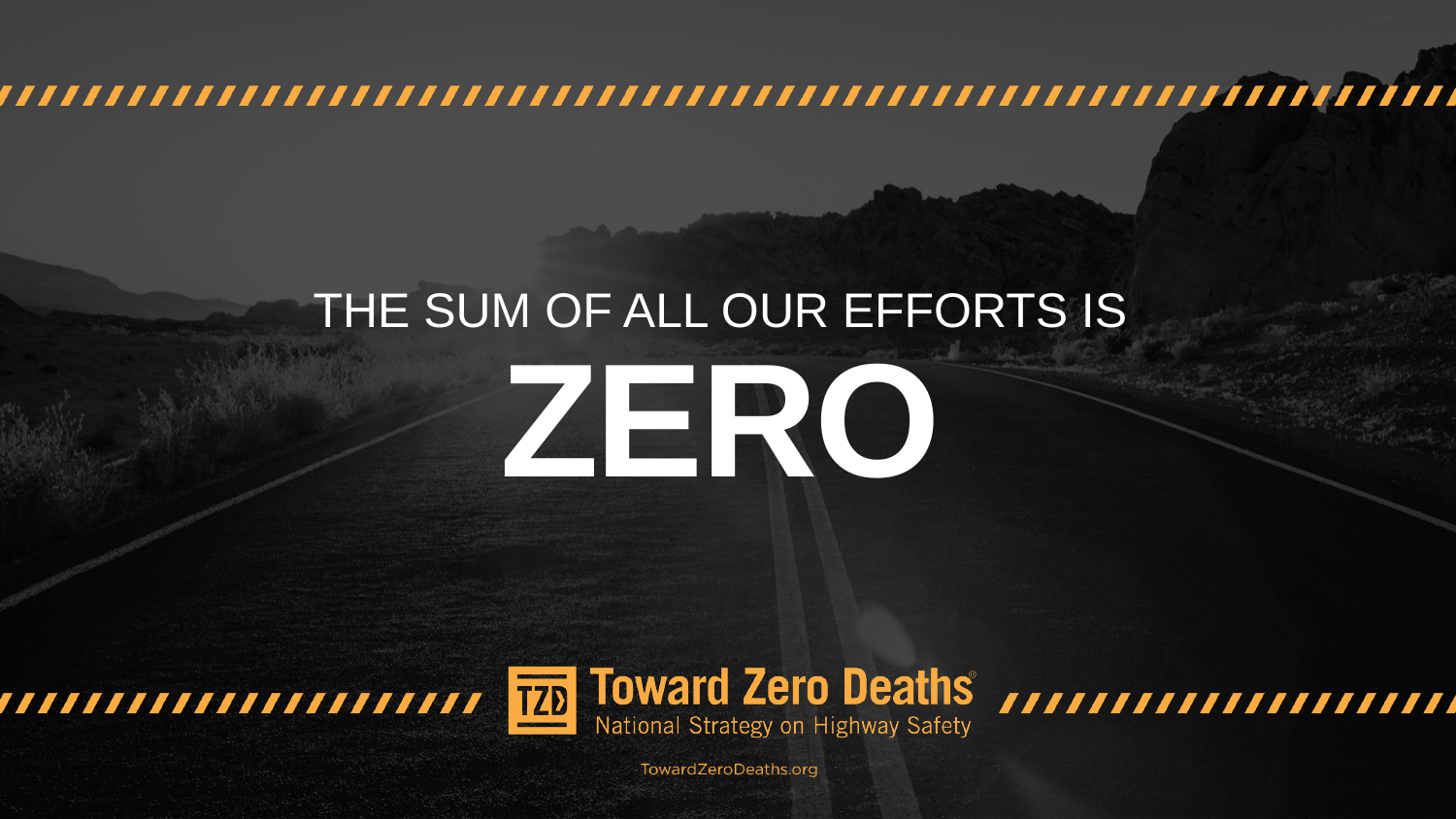

THE SUM OF ALL OUR EFFORTS IS
ZERO